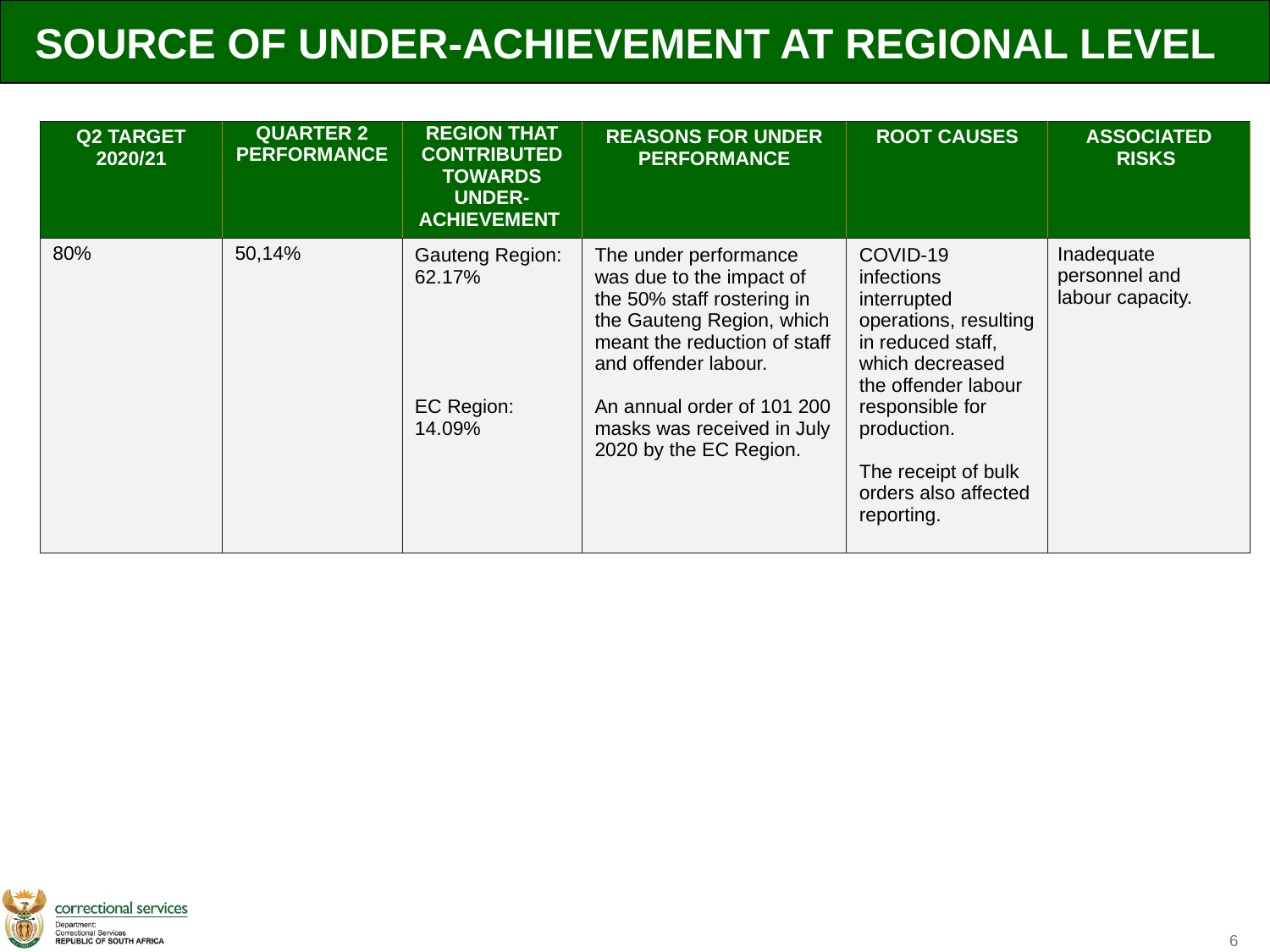

SOURCE OF UNDER-ACHIEVEMENT AT REGIONAL LEVEL
| Q2 TARGET 2020/21 | QUARTER 2 PERFORMANCE | REGION THAT CONTRIBUTED TOWARDS UNDER-ACHIEVEMENT | REASONS FOR UNDER PERFORMANCE | ROOT CAUSES | ASSOCIATED RISKS |
| --- | --- | --- | --- | --- | --- |
| 80% | 50,14% | Gauteng Region: 62.17% EC Region: 14.09% | The under performance was due to the impact of the 50% staff rostering in the Gauteng Region, which meant the reduction of staff and offender labour. An annual order of 101 200 masks was received in July 2020 by the EC Region. | COVID-19 infections interrupted operations, resulting in reduced staff, which decreased the offender labour responsible for production. The receipt of bulk orders also affected reporting. | Inadequate personnel and labour capacity. |